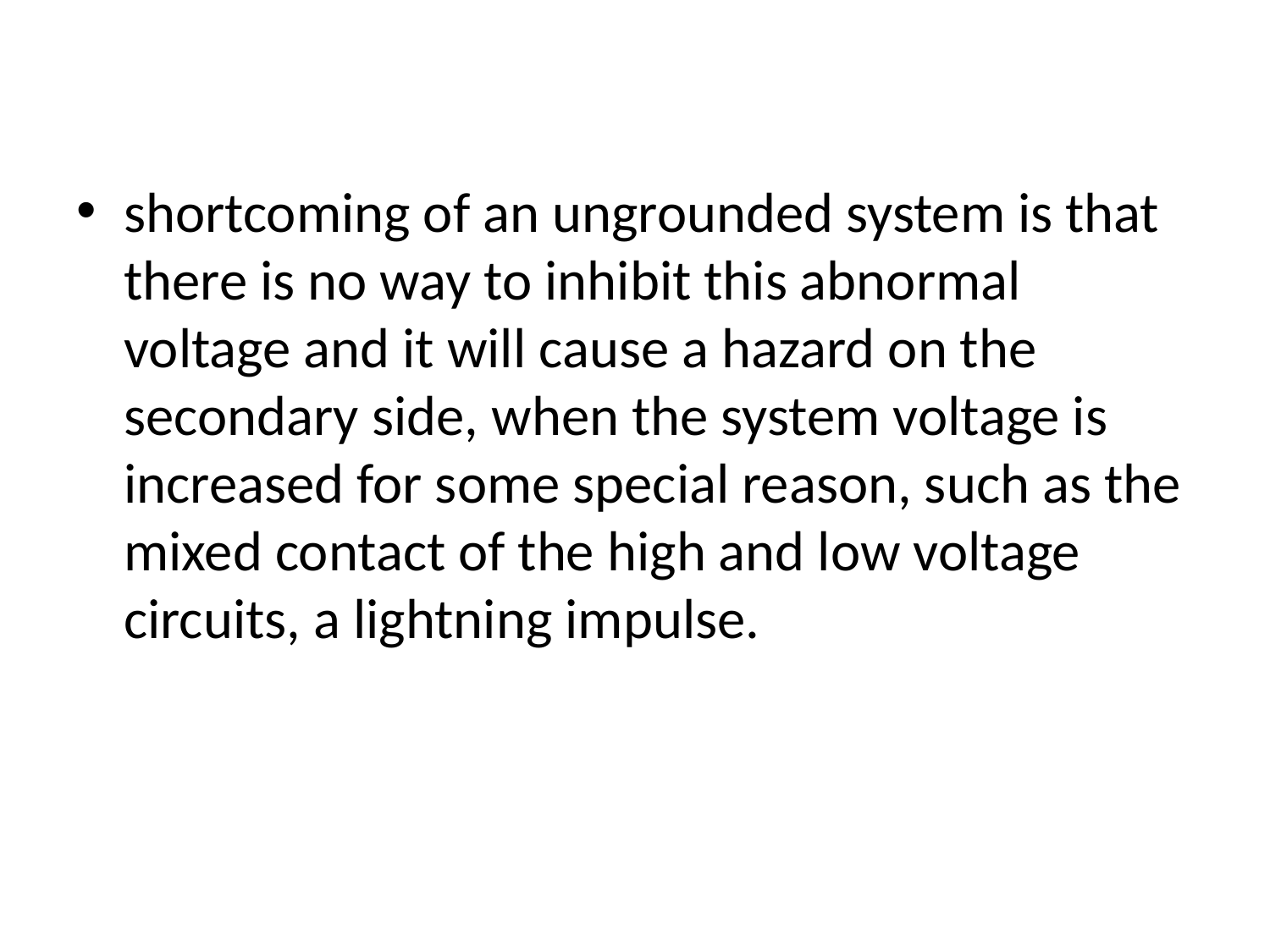

shortcoming of an ungrounded system is that there is no way to inhibit this abnormal voltage and it will cause a hazard on the secondary side, when the system voltage is increased for some special reason, such as the mixed contact of the high and low voltage circuits, a lightning impulse.